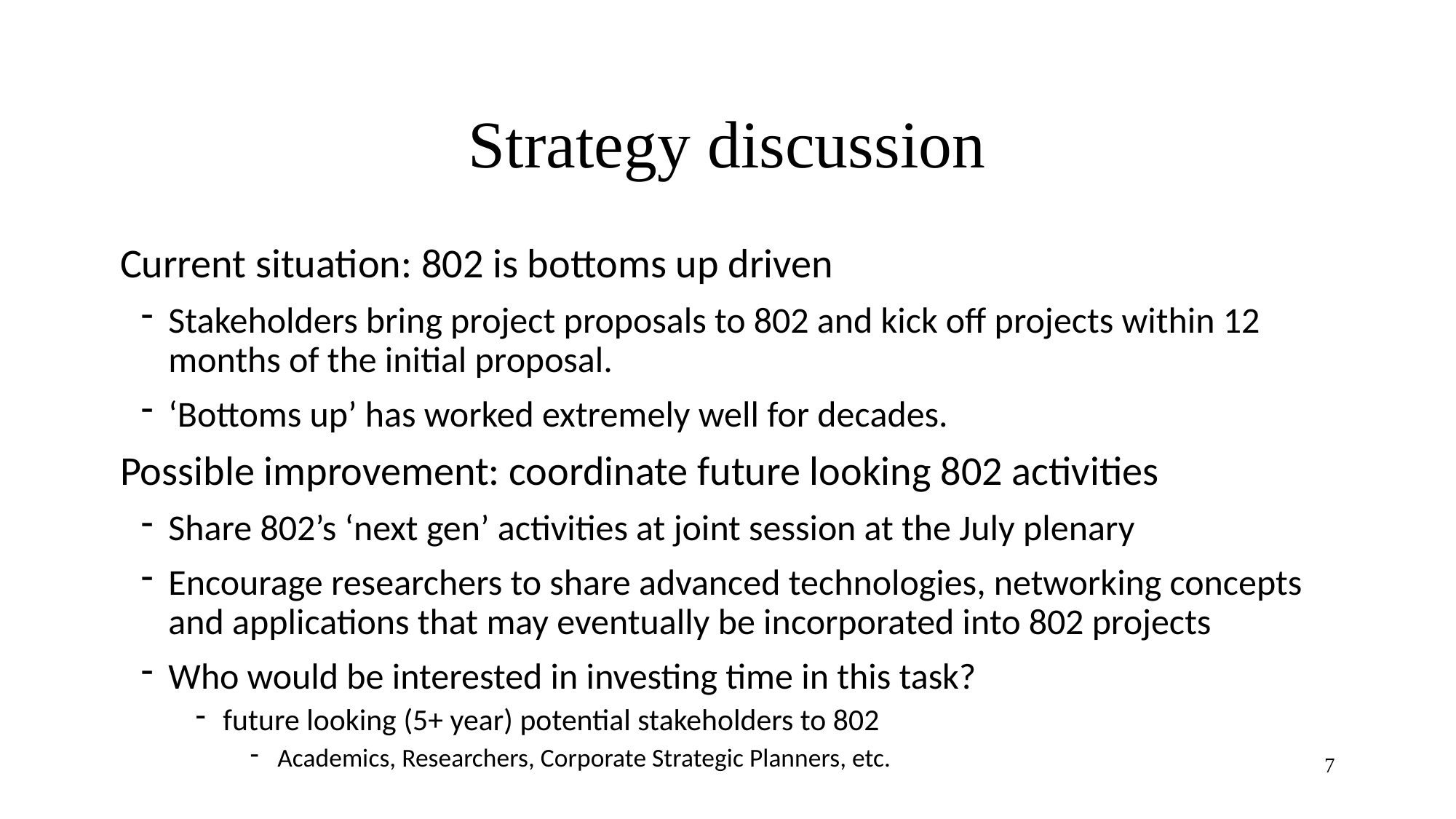

# Strategy discussion
Current situation: 802 is bottoms up driven
Stakeholders bring project proposals to 802 and kick off projects within 12 months of the initial proposal.
‘Bottoms up’ has worked extremely well for decades.
Possible improvement: coordinate future looking 802 activities
Share 802’s ‘next gen’ activities at joint session at the July plenary
Encourage researchers to share advanced technologies, networking concepts and applications that may eventually be incorporated into 802 projects
Who would be interested in investing time in this task?
future looking (5+ year) potential stakeholders to 802
Academics, Researchers, Corporate Strategic Planners, etc.
7